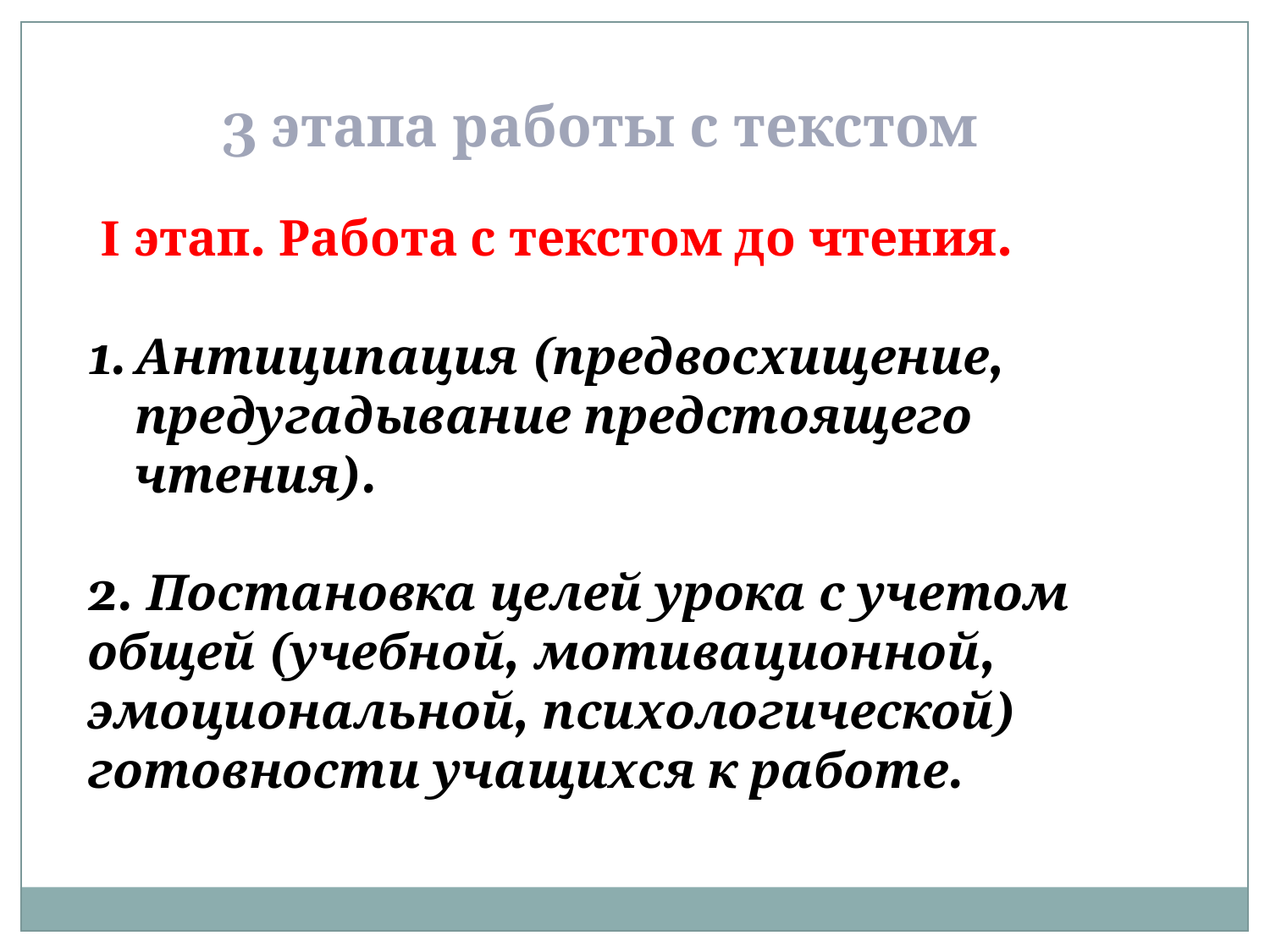

3 этапа работы с текстом

 I этап. Работа с текстом до чтения.

Антиципация (предвосхищение, предугадывание предстоящего чтения).

2. Постановка целей урока с учетом общей (учебной, мотивационной, эмоциональной, психологической) готовности учащихся к работе.